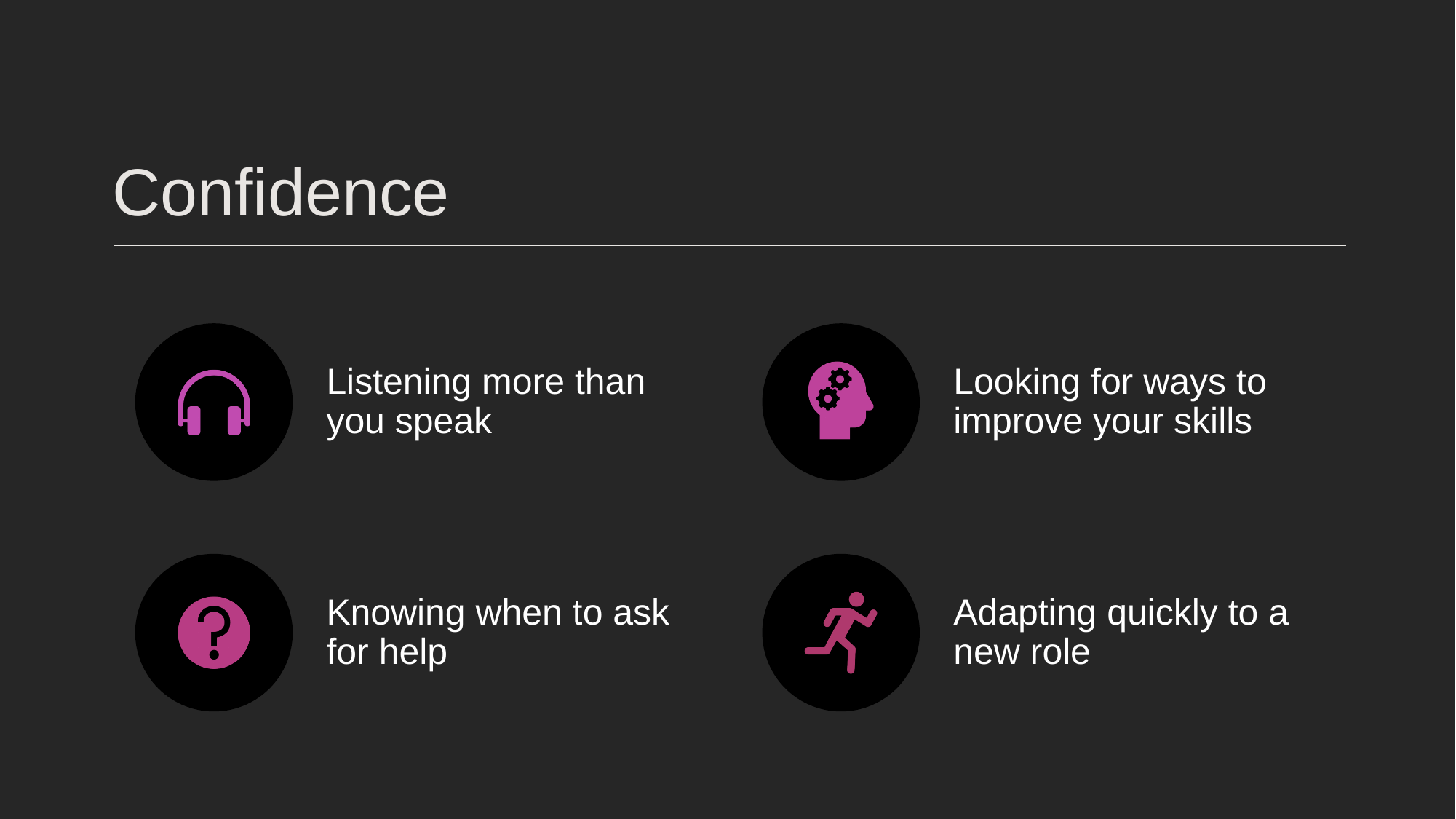

# Confidence
Listening more than you speak
Looking for ways to improve your skills
Knowing when to ask for help
Adapting quickly to a new role